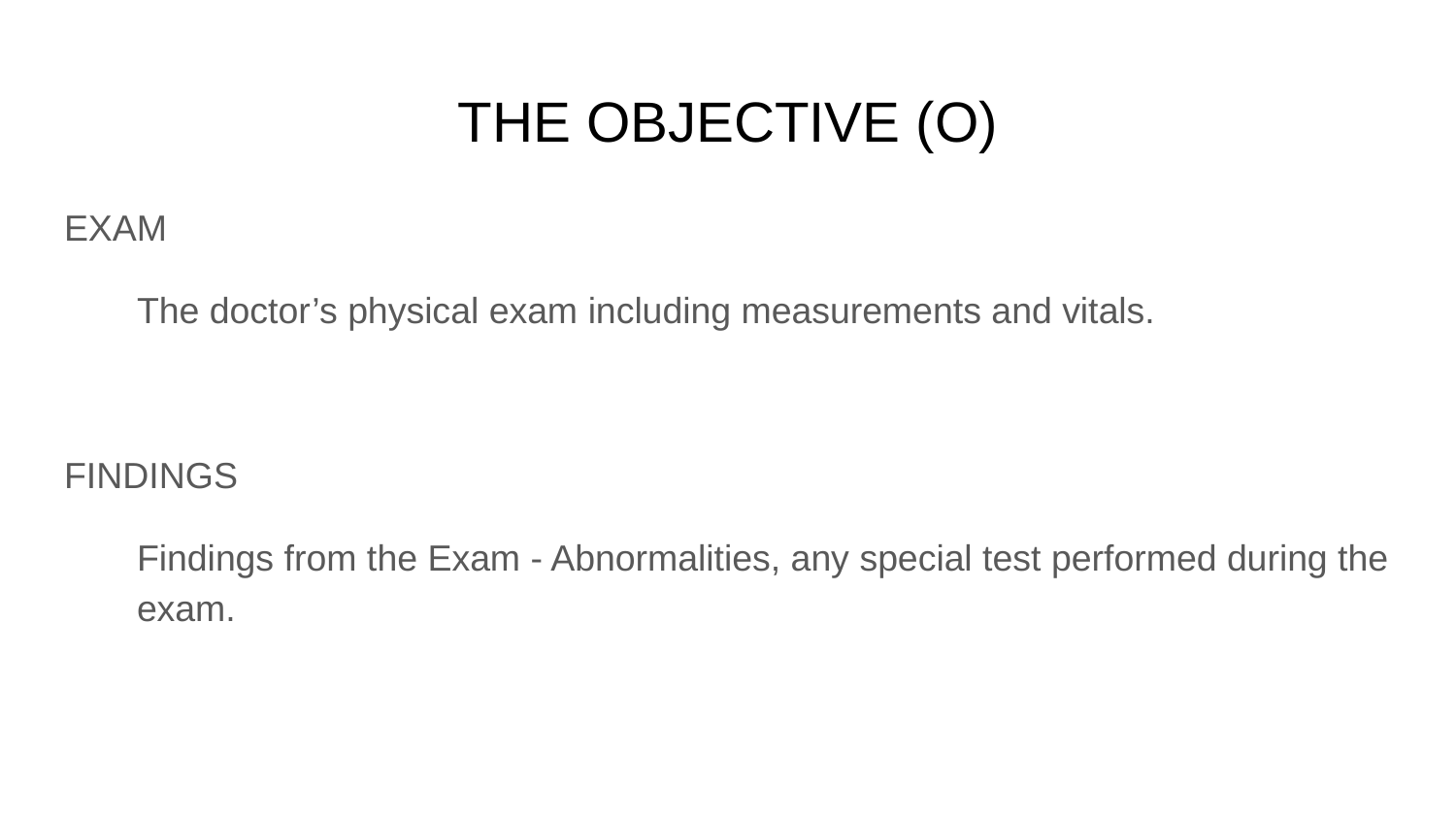

# THE OBJECTIVE (O)
EXAM
The doctor’s physical exam including measurements and vitals.

FINDINGS
Findings from the Exam - Abnormalities, any special test performed during the exam.